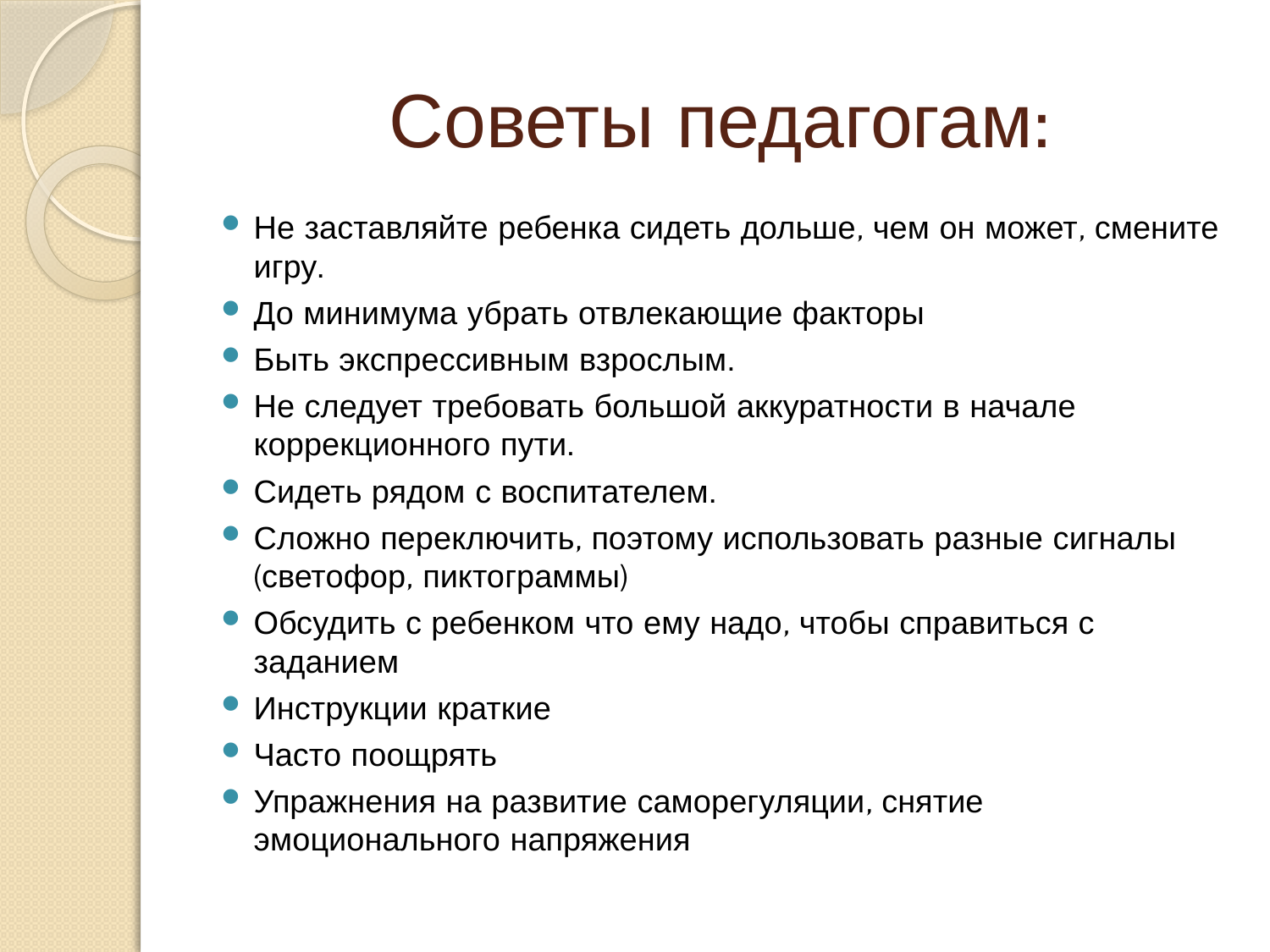

# Советы педагогам:
Не заставляйте ребенка сидеть дольше, чем он может, смените игру.
До минимума убрать отвлекающие факторы
Быть экспрессивным взрослым.
Не следует требовать большой аккуратности в начале коррекционного пути.
Сидеть рядом с воспитателем.
Сложно переключить, поэтому использовать разные сигналы (светофор, пиктограммы)
Обсудить с ребенком что ему надо, чтобы справиться с заданием
Инструкции краткие
Часто поощрять
Упражнения на развитие саморегуляции, снятие эмоционального напряжения